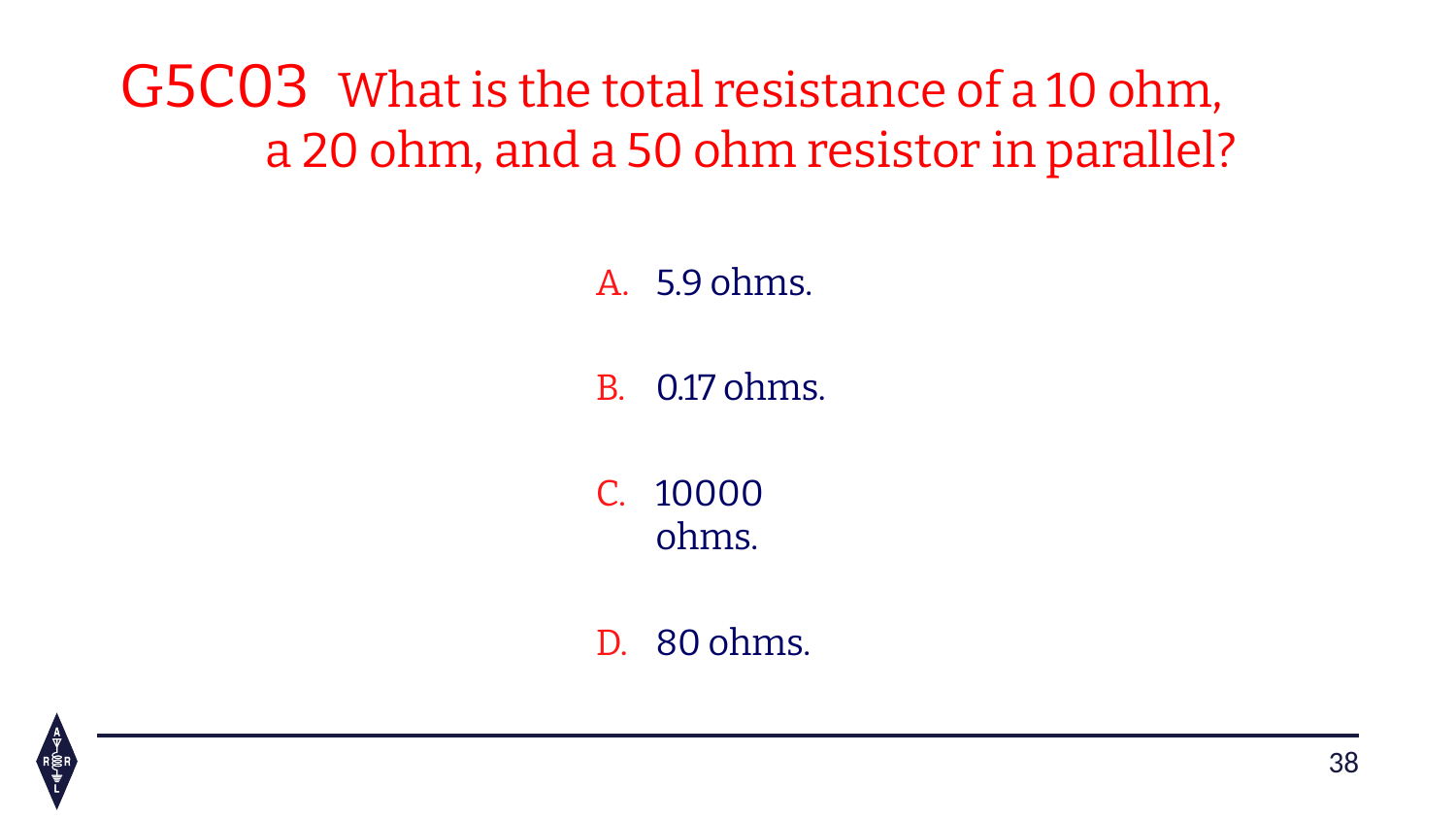

G5C03 	What is the total resistance of a 10 ohm, 			a 20 ohm, and a 50 ohm resistor in parallel?
5.9 ohms.

0.17 ohms.

10000 ohms.

80 ohms.
38